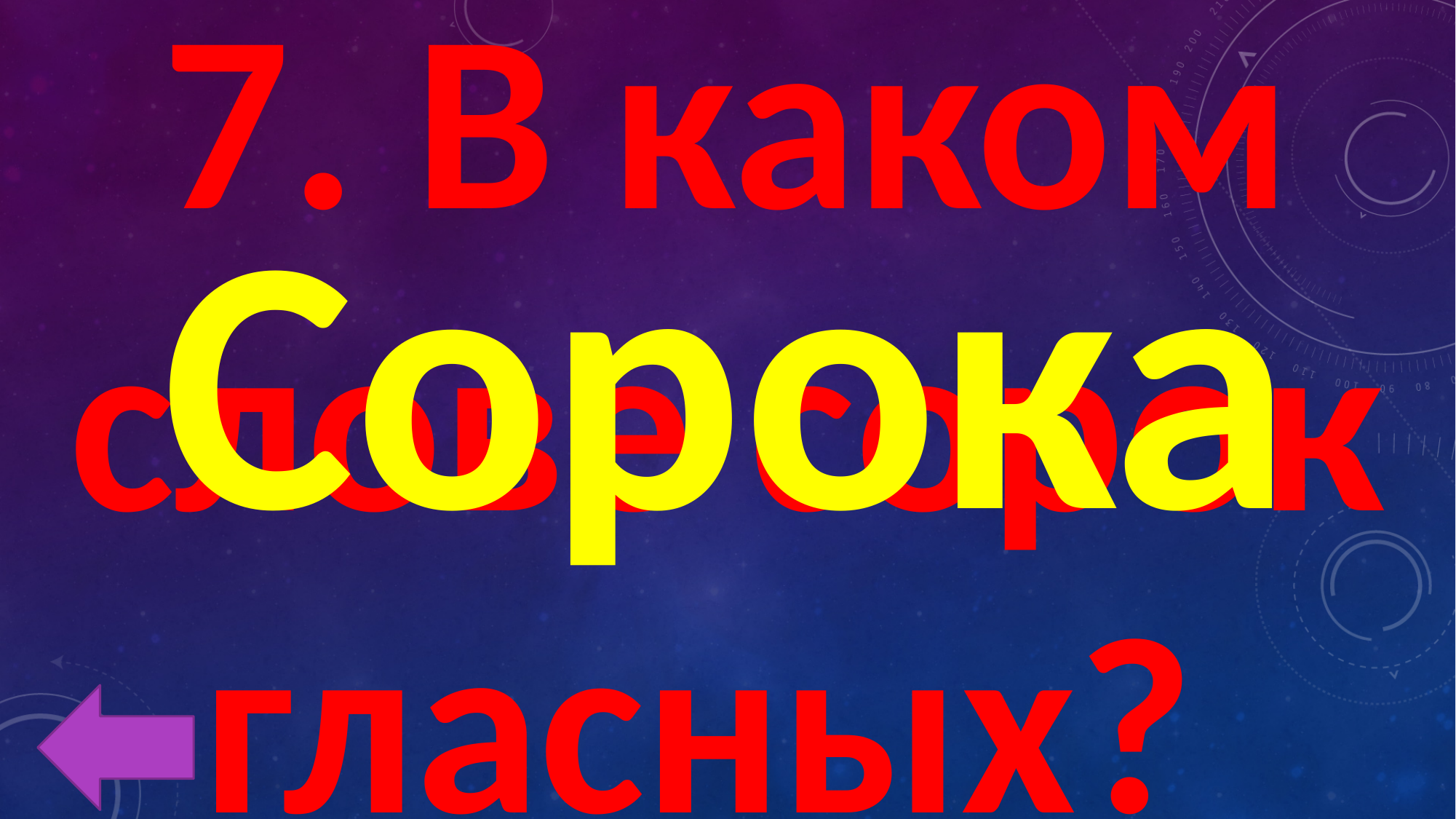

7. В каком слове сорок гласных?
Сорока